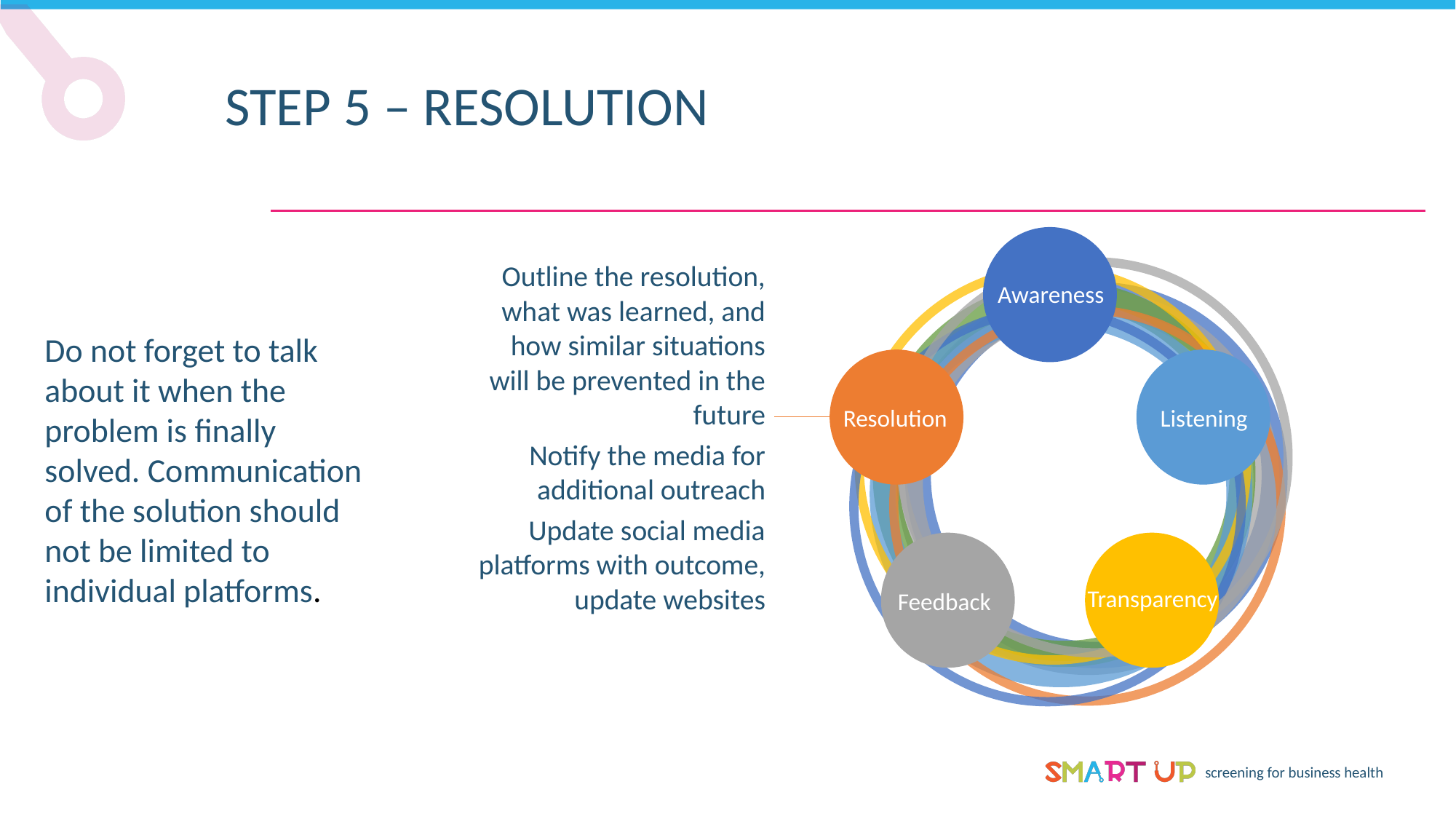

STEP 5 – RESOLUTION

Outline the resolution, what was learned, and how similar situations will be prevented in the future
Notify the media for additional outreach
Update social media platforms with outcome, update websites

Awareness
Do not forget to talk about it when the problem is finally solved. Communication of the solution should not be limited to individual platforms.

Resolution
Listening

Transparency
Feedback